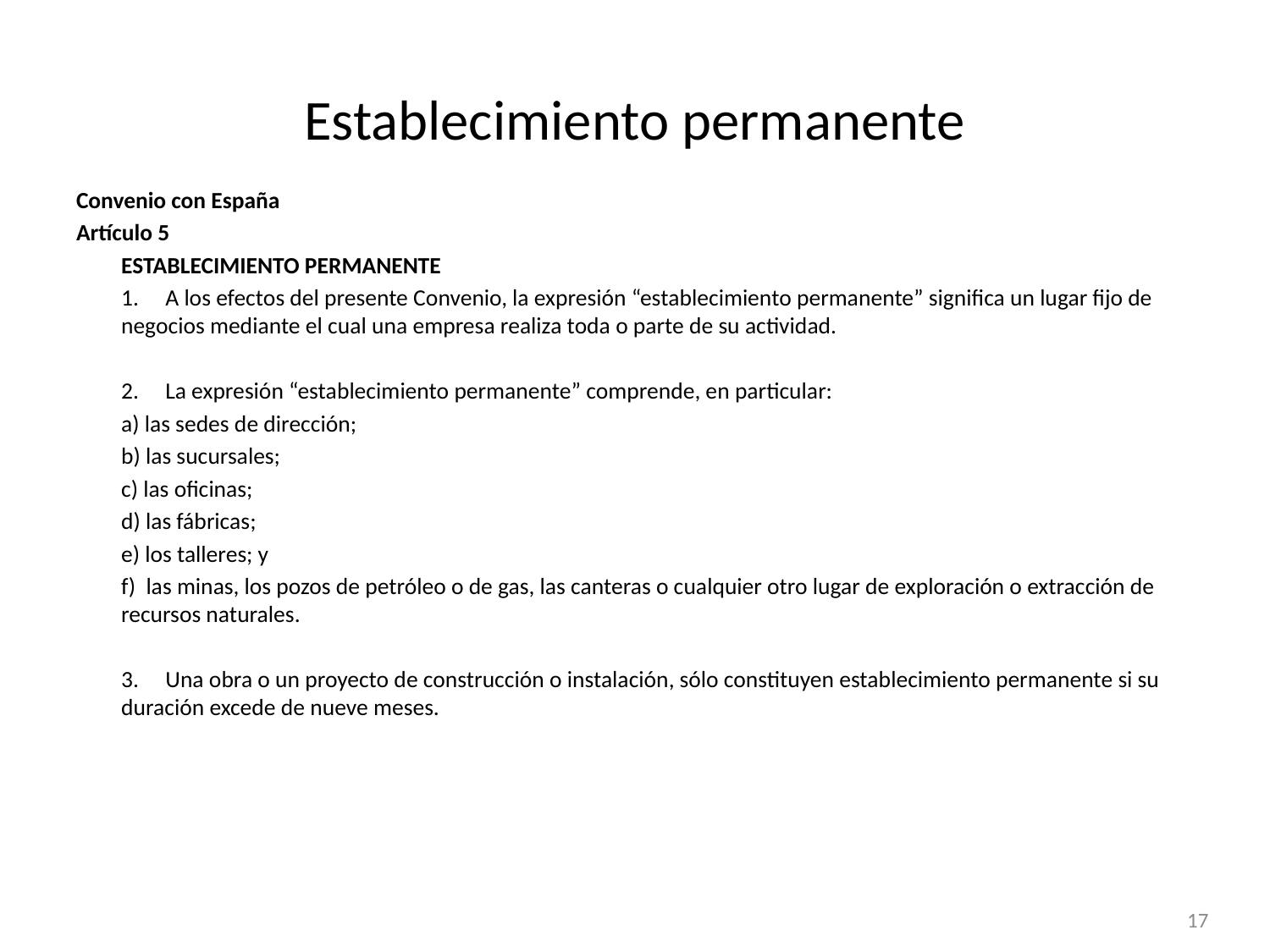

# Establecimiento permanente

Convenio con España
Artículo 5
	ESTABLECIMIENTO PERMANENTE
	1.     A los efectos del presente Convenio, la expresión “establecimiento permanente” significa un lugar fijo de negocios mediante el cual una empresa realiza toda o parte de su actividad.

	2.     La expresión “establecimiento permanente” comprende, en particular:
	a) las sedes de dirección;
	b) las sucursales;
	c) las oficinas;
	d) las fábricas;
	e) los talleres; y
	f)  las minas, los pozos de petróleo o de gas, las canteras o cualquier otro lugar de exploración o extracción de recursos naturales.

	3.     Una obra o un proyecto de construcción o instalación, sólo constituyen establecimiento permanente si su duración excede de nueve meses.

17